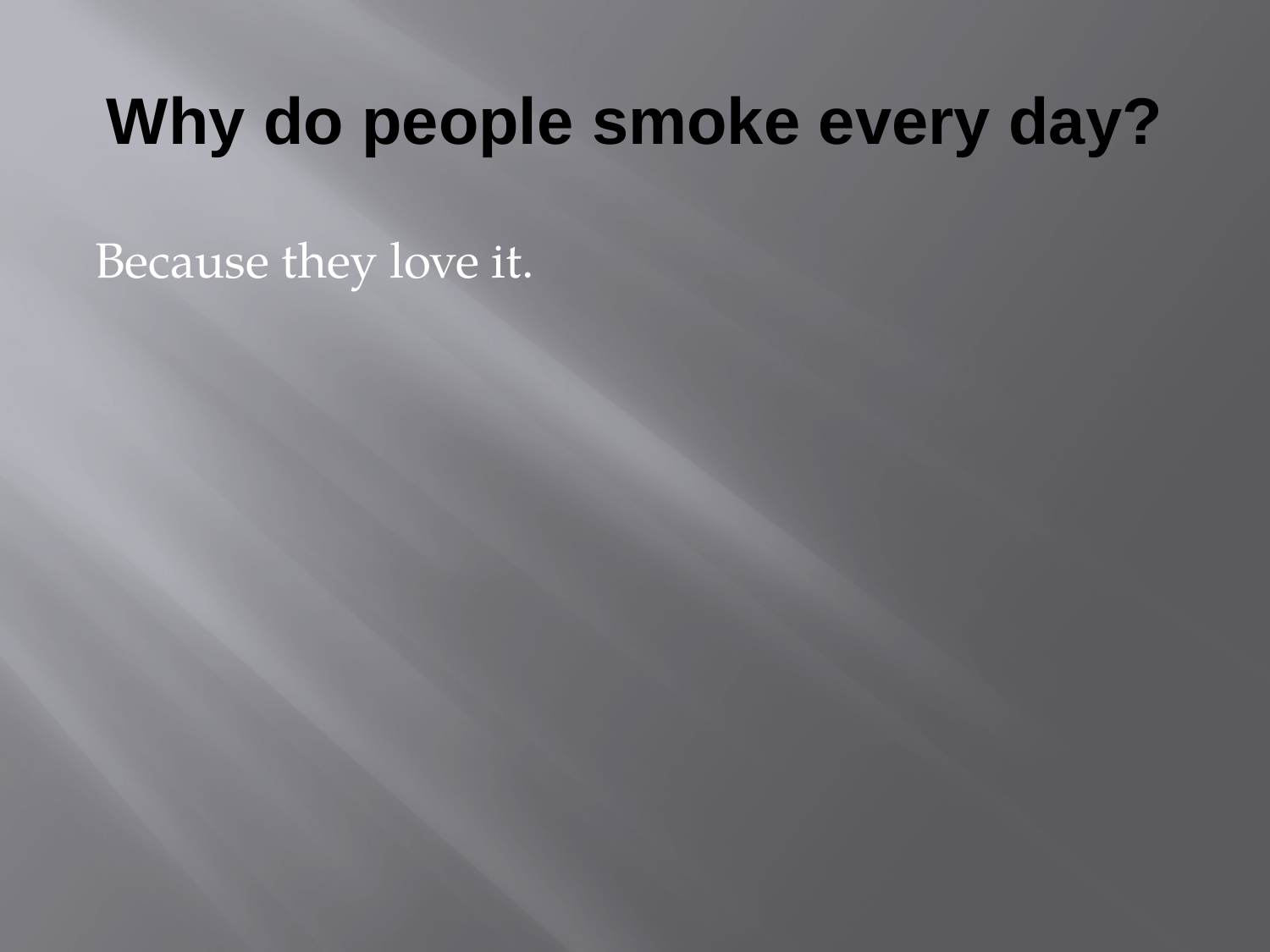

# Why do people smoke every day?
Because they love it.